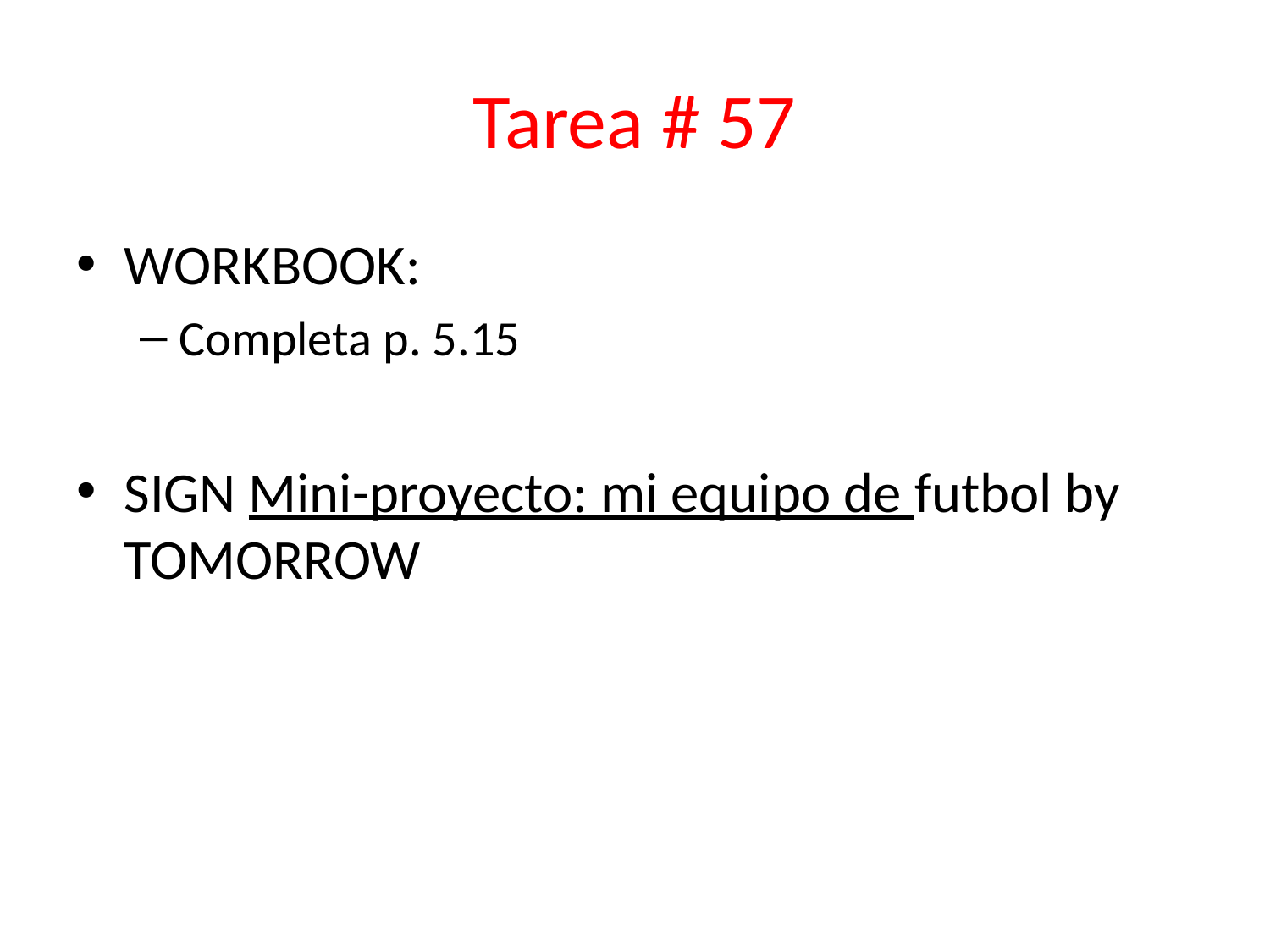

# Tarea # 57
WORKBOOK:
Completa p. 5.15

SIGN Mini-proyecto: mi equipo de futbol by TOMORROW